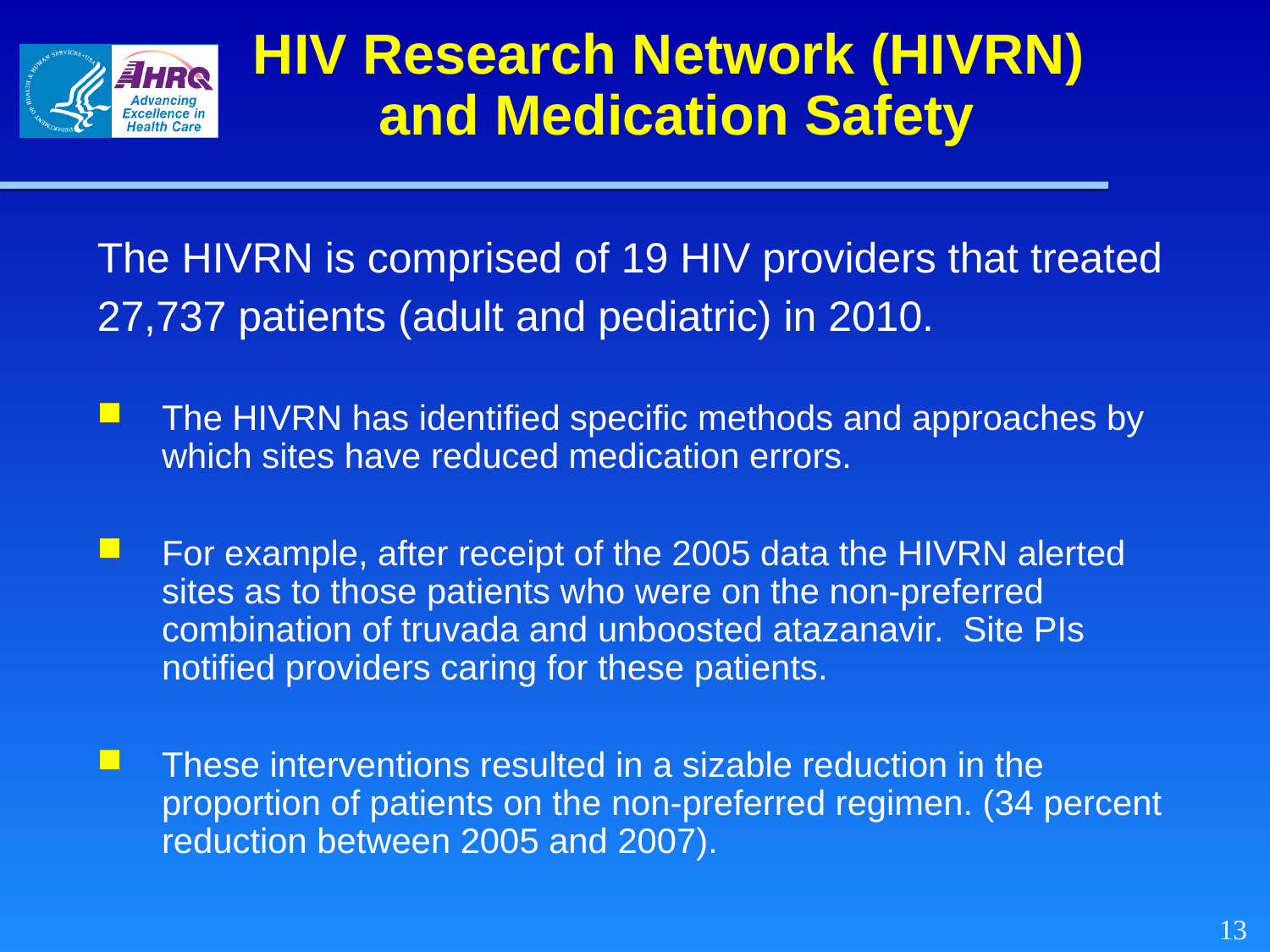

# HIV Research Network (HIVRN) and Medication Safety

The HIVRN is comprised of 19 HIV providers that treated
27,737 patients (adult and pediatric) in 2010.

The HIVRN has identified specific methods and approaches by which sites have reduced medication errors.

For example, after receipt of the 2005 data the HIVRN alerted sites as to those patients who were on the non-preferred combination of truvada and unboosted atazanavir.  Site PIs notified providers caring for these patients.

These interventions resulted in a sizable reduction in the proportion of patients on the non-preferred regimen. (34 percent reduction between 2005 and 2007).